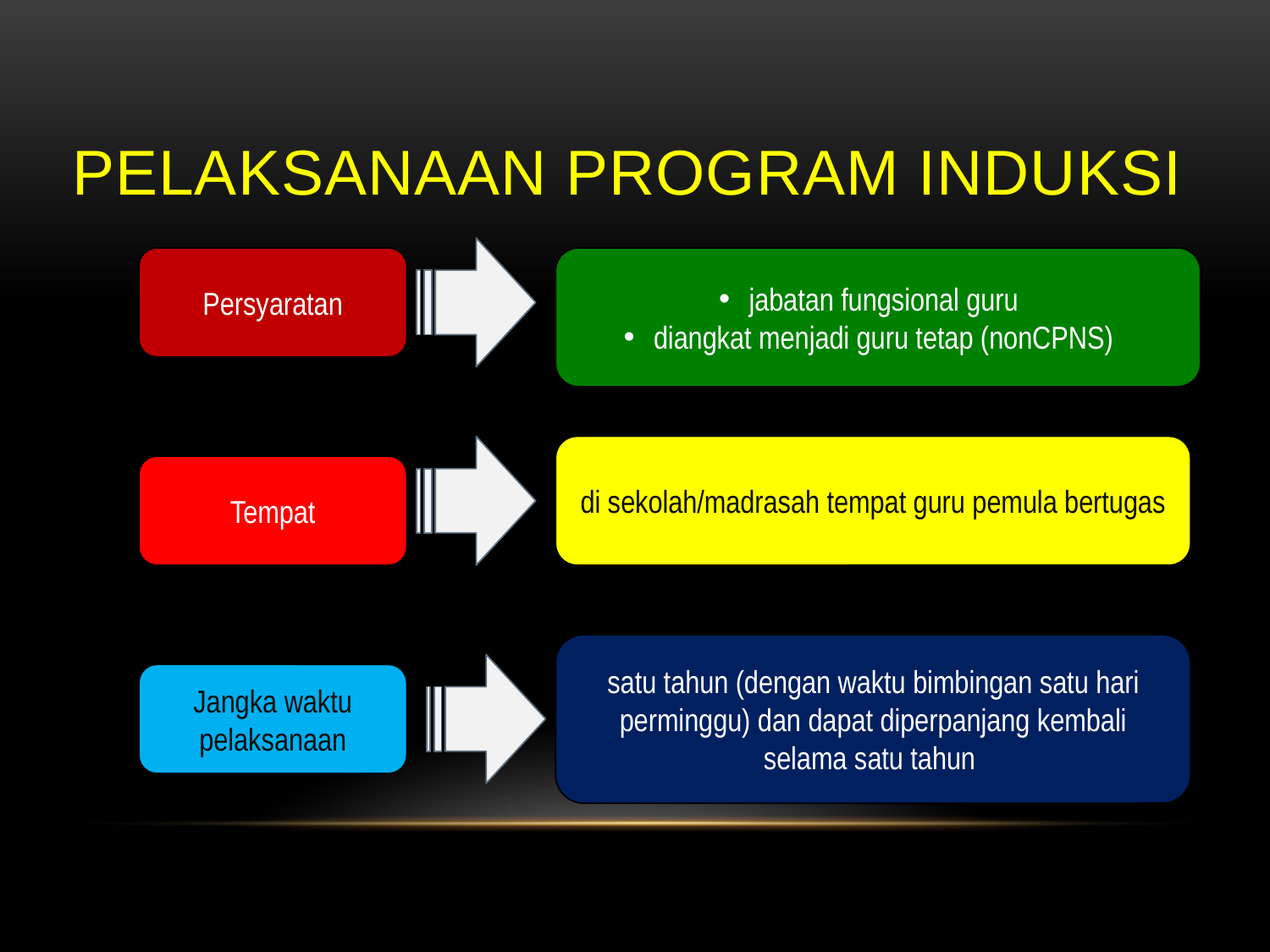

# PELAKSANAAN PROGRAM INDUKSI

Persyaratan
jabatan fungsional guru
diangkat menjadi guru tetap (nonCPNS)

di sekolah/madrasah tempat guru pemula bertugas
Tempat
satu tahun (dengan waktu bimbingan satu hari perminggu) dan dapat diperpanjang kembali selama satu tahun

Jangka waktu pelaksanaan